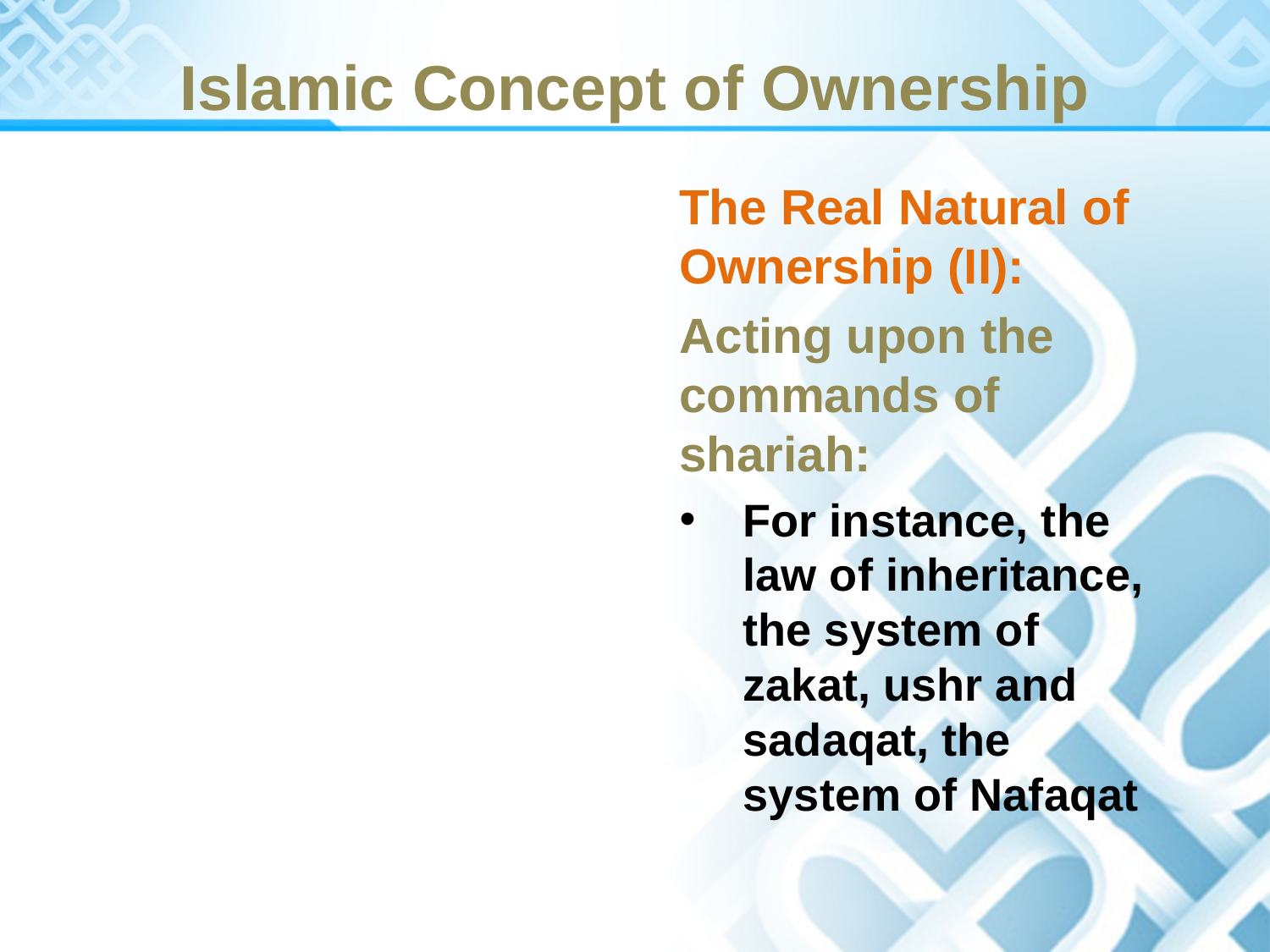

Islamic Concept of Ownership
The Real Natural of Ownership (II):
Acting upon the commands of shariah:
For instance, the law of inheritance, the system of zakat, ushr and sadaqat, the system of Nafaqat